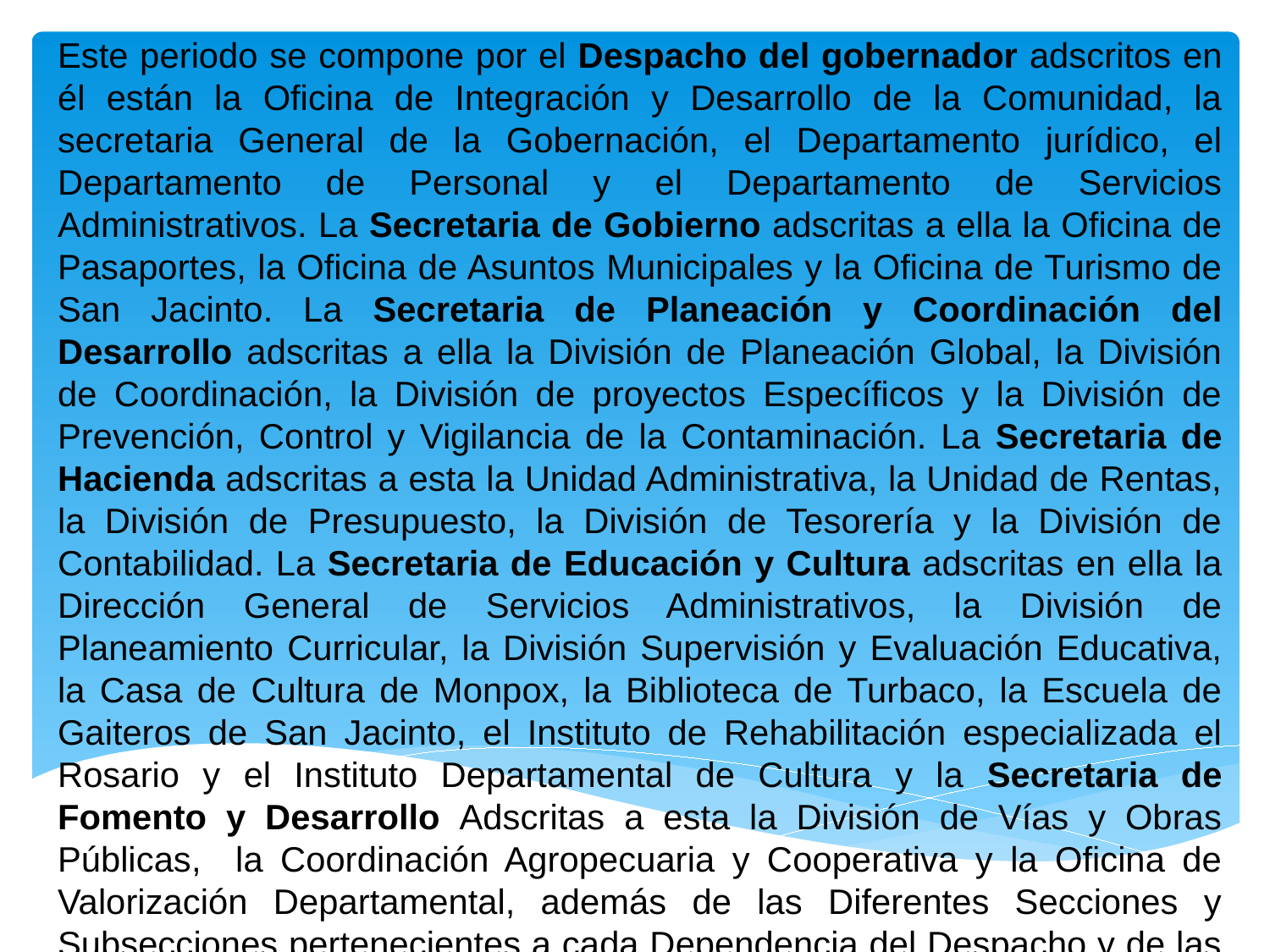

Este periodo se compone por el Despacho del gobernador adscritos en él están la Oficina de Integración y Desarrollo de la Comunidad, la secretaria General de la Gobernación, el Departamento jurídico, el Departamento de Personal y el Departamento de Servicios Administrativos. La Secretaria de Gobierno adscritas a ella la Oficina de Pasaportes, la Oficina de Asuntos Municipales y la Oficina de Turismo de San Jacinto. La Secretaria de Planeación y Coordinación del Desarrollo adscritas a ella la División de Planeación Global, la División de Coordinación, la División de proyectos Específicos y la División de Prevención, Control y Vigilancia de la Contaminación. La Secretaria de Hacienda adscritas a esta la Unidad Administrativa, la Unidad de Rentas, la División de Presupuesto, la División de Tesorería y la División de Contabilidad. La Secretaria de Educación y Cultura adscritas en ella la Dirección General de Servicios Administrativos, la División de Planeamiento Curricular, la División Supervisión y Evaluación Educativa, la Casa de Cultura de Monpox, la Biblioteca de Turbaco, la Escuela de Gaiteros de San Jacinto, el Instituto de Rehabilitación especializada el Rosario y el Instituto Departamental de Cultura y la Secretaria de Fomento y Desarrollo Adscritas a esta la División de Vías y Obras Públicas,  la Coordinación Agropecuaria y Cooperativa y la Oficina de Valorización Departamental, además de las Diferentes Secciones y Subsecciones pertenecientes a cada Dependencia del Despacho y de las Secretarias de la Gobernación.